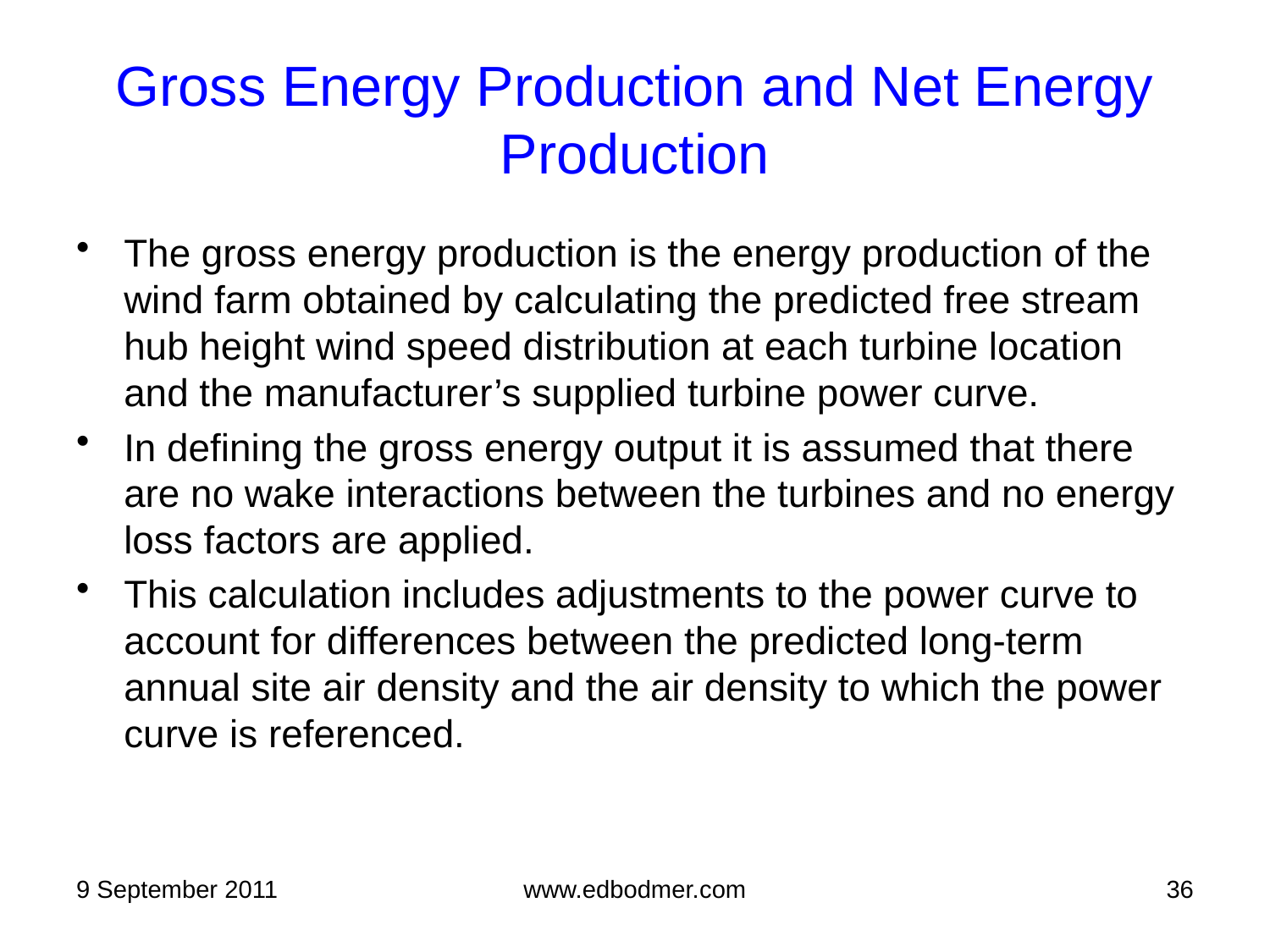

# Gross Energy Production and Net Energy Production
The gross energy production is the energy production of the wind farm obtained by calculating the predicted free stream hub height wind speed distribution at each turbine location and the manufacturer’s supplied turbine power curve.
In defining the gross energy output it is assumed that there are no wake interactions between the turbines and no energy loss factors are applied.
This calculation includes adjustments to the power curve to account for differences between the predicted long-term annual site air density and the air density to which the power curve is referenced.
9 September 2011
www.edbodmer.com
36